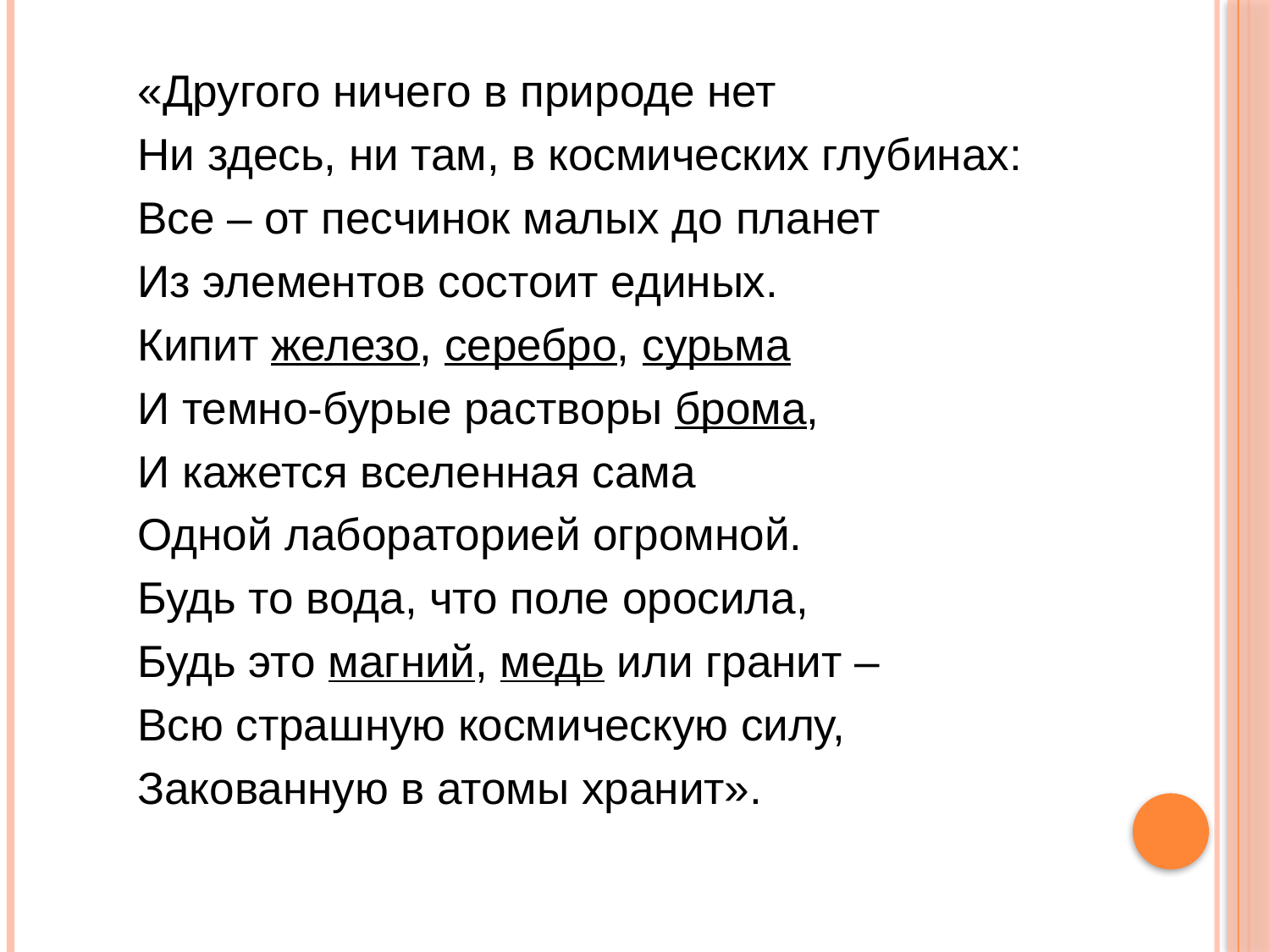

«Другого ничего в природе нет
Ни здесь, ни там, в космических глубинах:
Все – от песчинок малых до планет
Из элементов состоит единых.
Кипит железо, серебро, сурьма
И темно-бурые растворы брома,
И кажется вселенная сама
Одной лабораторией огромной.
Будь то вода, что поле оросила,
Будь это магний, медь или гранит –
Всю страшную космическую силу,
Закованную в атомы хранит».